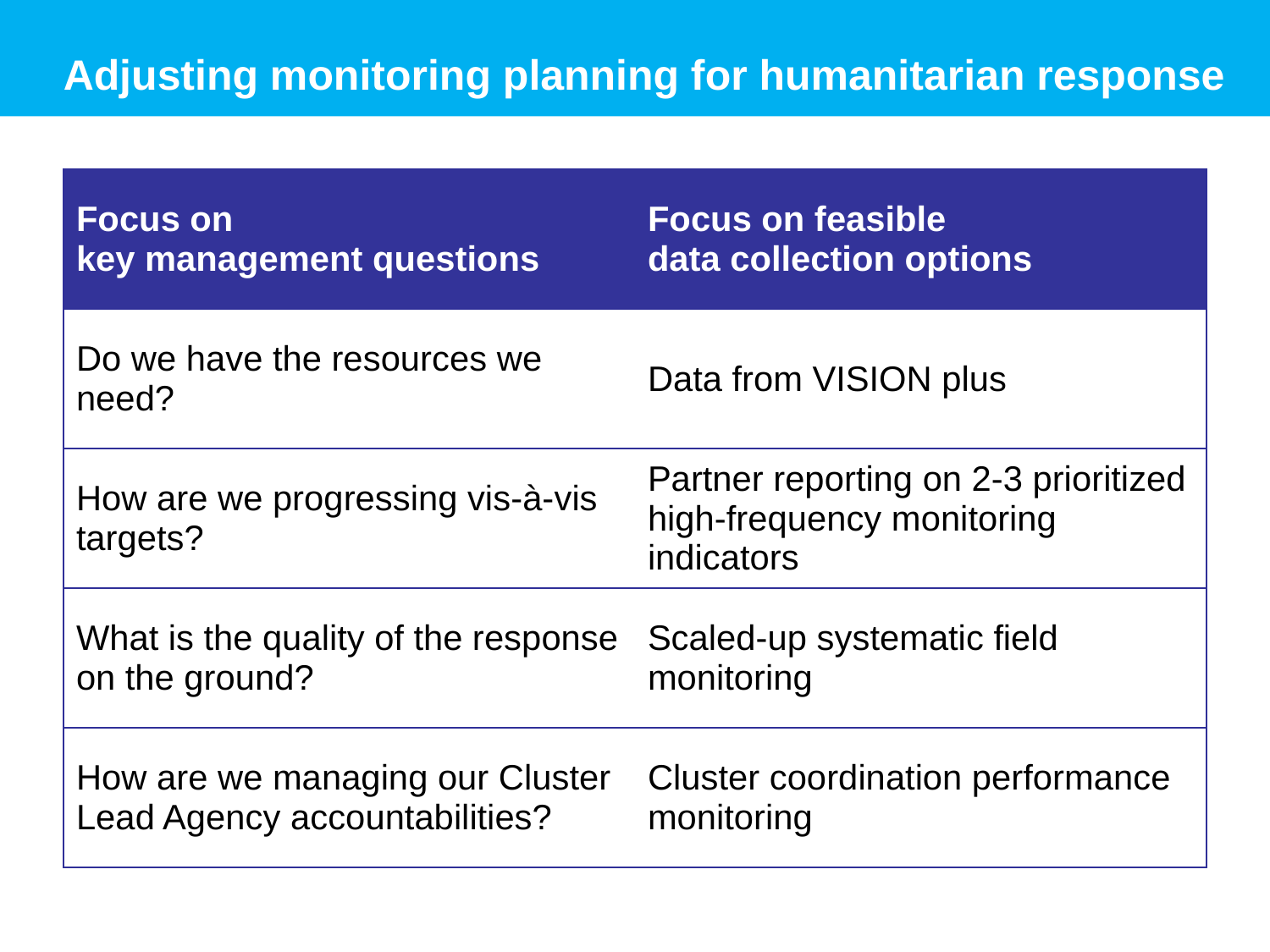

# Adjusting monitoring planning for humanitarian response
| Focus on key management questions | Focus on feasible data collection options |
| --- | --- |
| Do we have the resources we need? | Data from VISION plus |
| How are we progressing vis-à-vis targets? | Partner reporting on 2-3 prioritized high-frequency monitoring indicators |
| What is the quality of the response on the ground? | Scaled-up systematic field monitoring |
| How are we managing our Cluster Lead Agency accountabilities? | Cluster coordination performance monitoring |